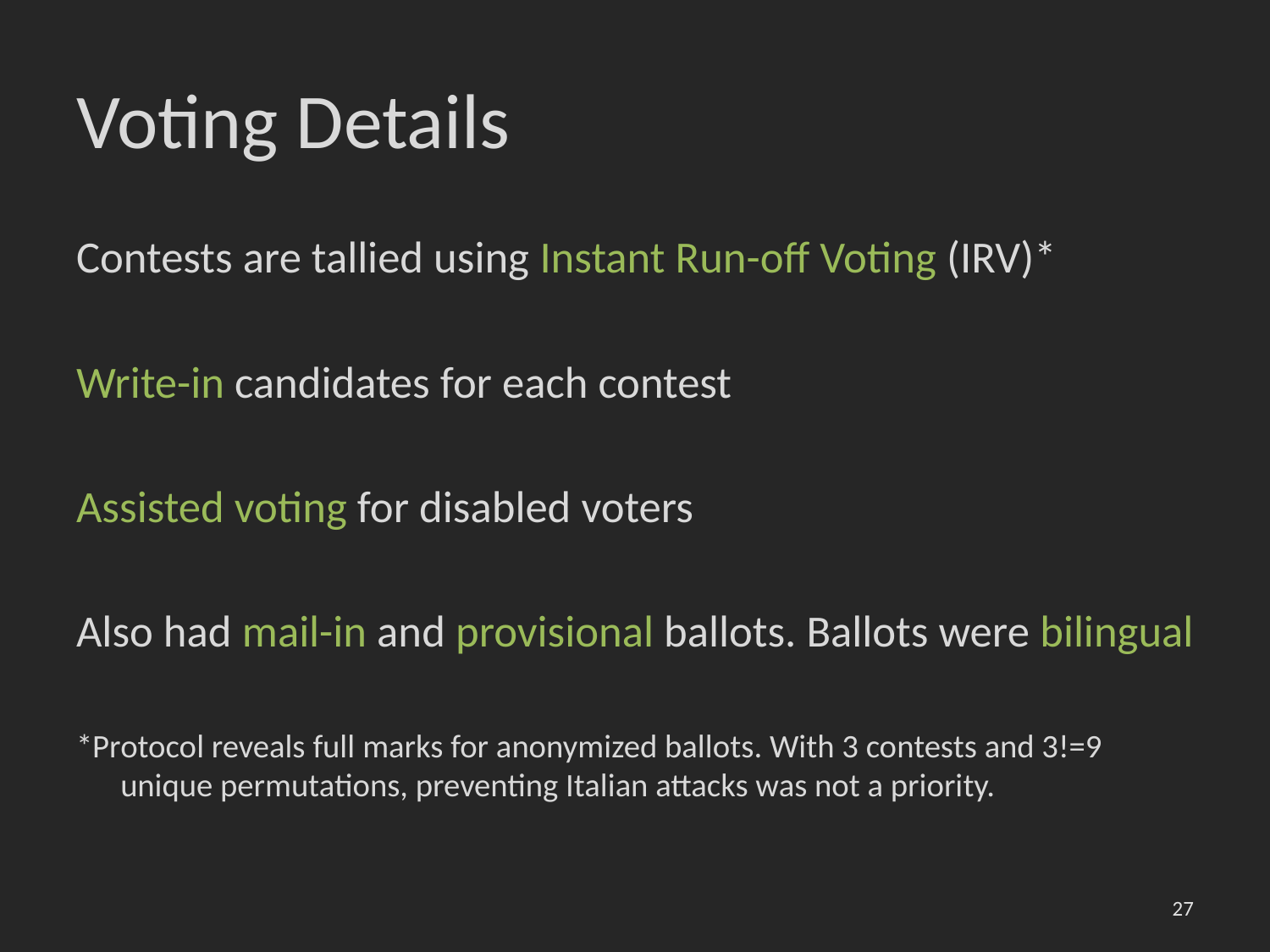

# Voting Details
Contests are tallied using Instant Run-off Voting (IRV)*

Write-in candidates for each contest

Assisted voting for disabled voters

Also had mail-in and provisional ballots. Ballots were bilingual

*Protocol reveals full marks for anonymized ballots. With 3 contests and 3!=9 unique permutations, preventing Italian attacks was not a priority.
27